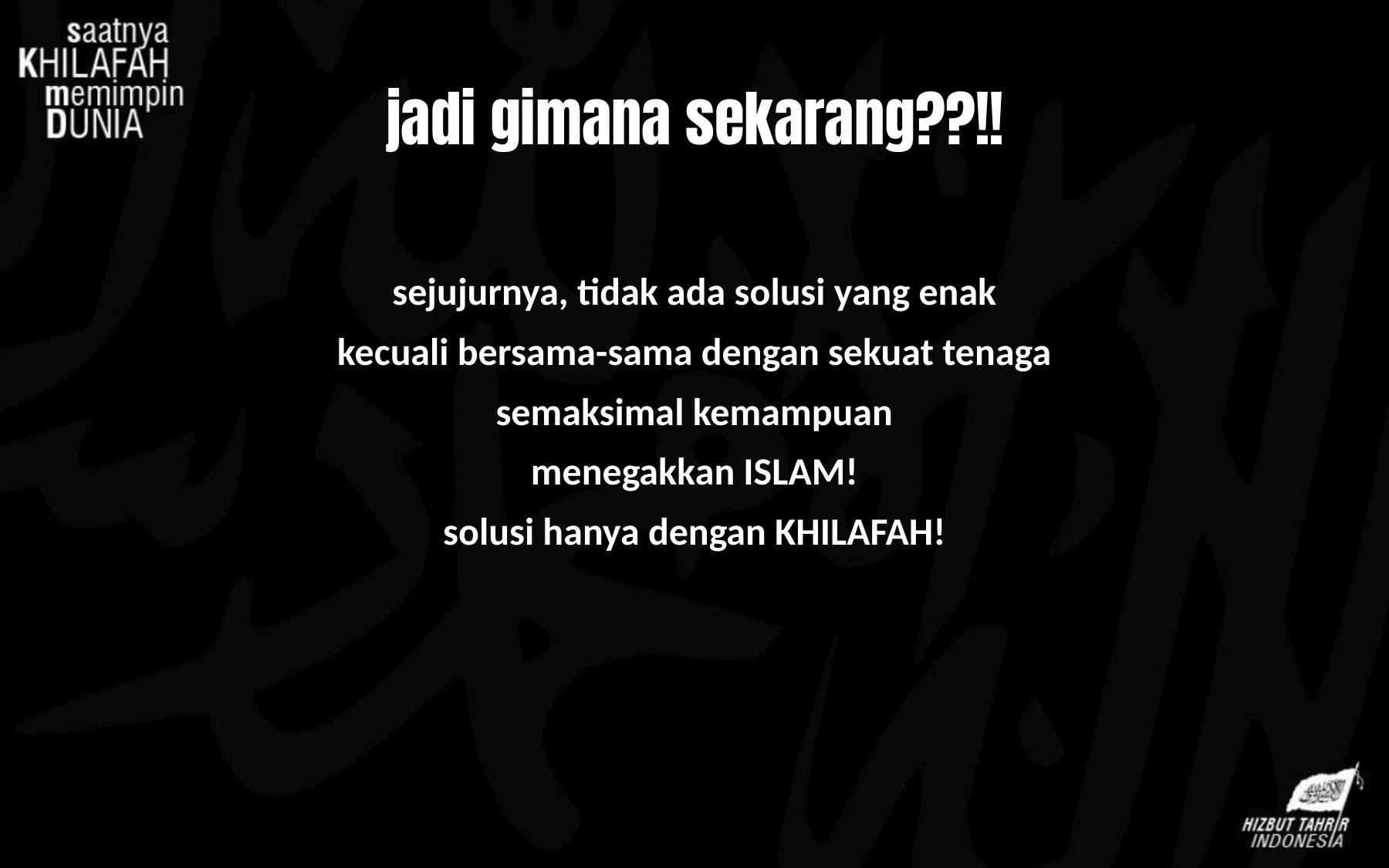

jadi gimana sekarang??!!
sejujurnya, tidak ada solusi yang enak
kecuali bersama-sama dengan sekuat tenaga
semaksimal kemampuan
menegakkan ISLAM!
solusi hanya dengan KHILAFAH!